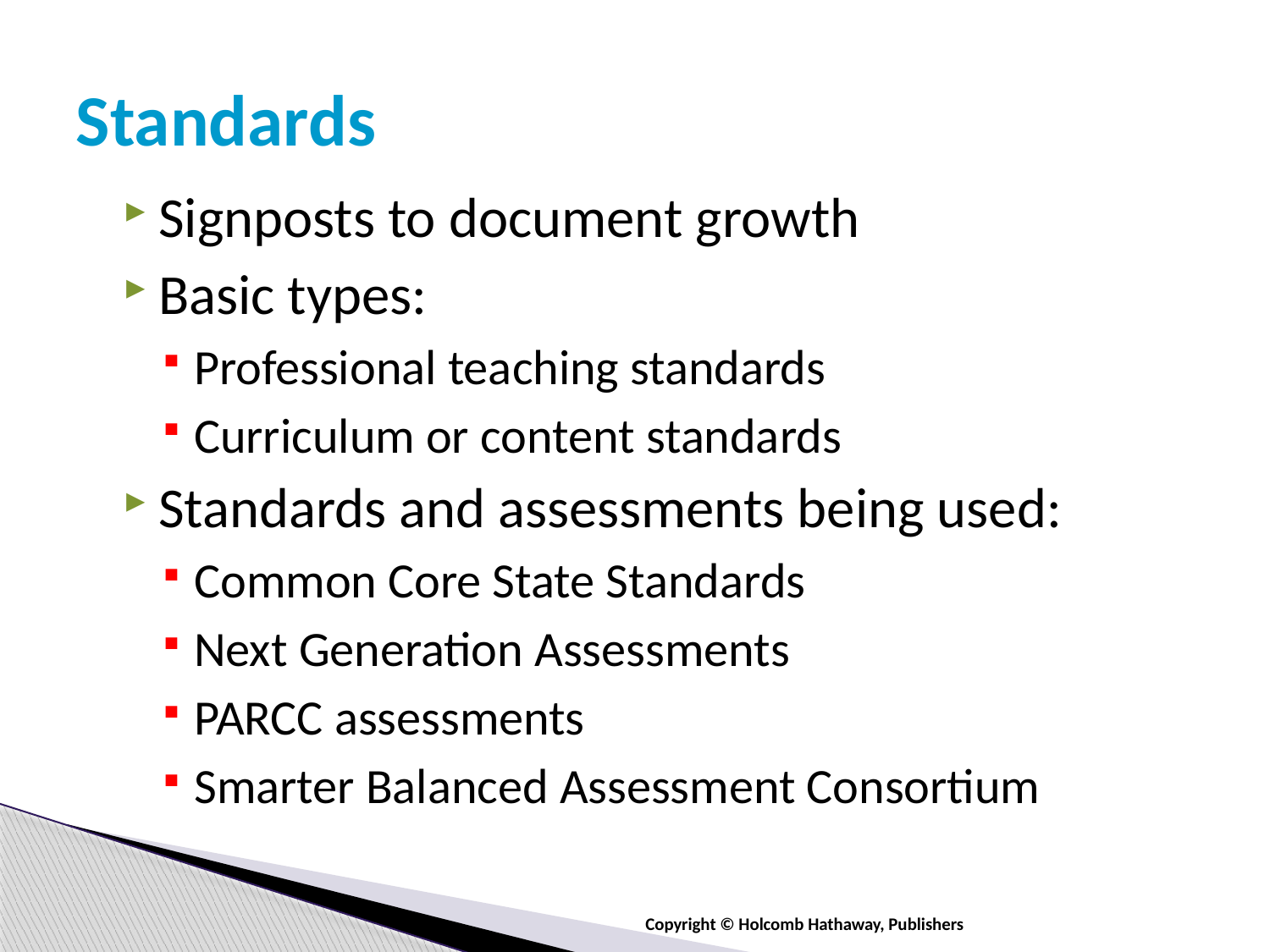

# Standards
Signposts to document growth
Basic types:
Professional teaching standards
Curriculum or content standards
Standards and assessments being used:
Common Core State Standards
Next Generation Assessments
PARCC assessments
Smarter Balanced Assessment Consortium

Copyright © Holcomb Hathaway, Publishers